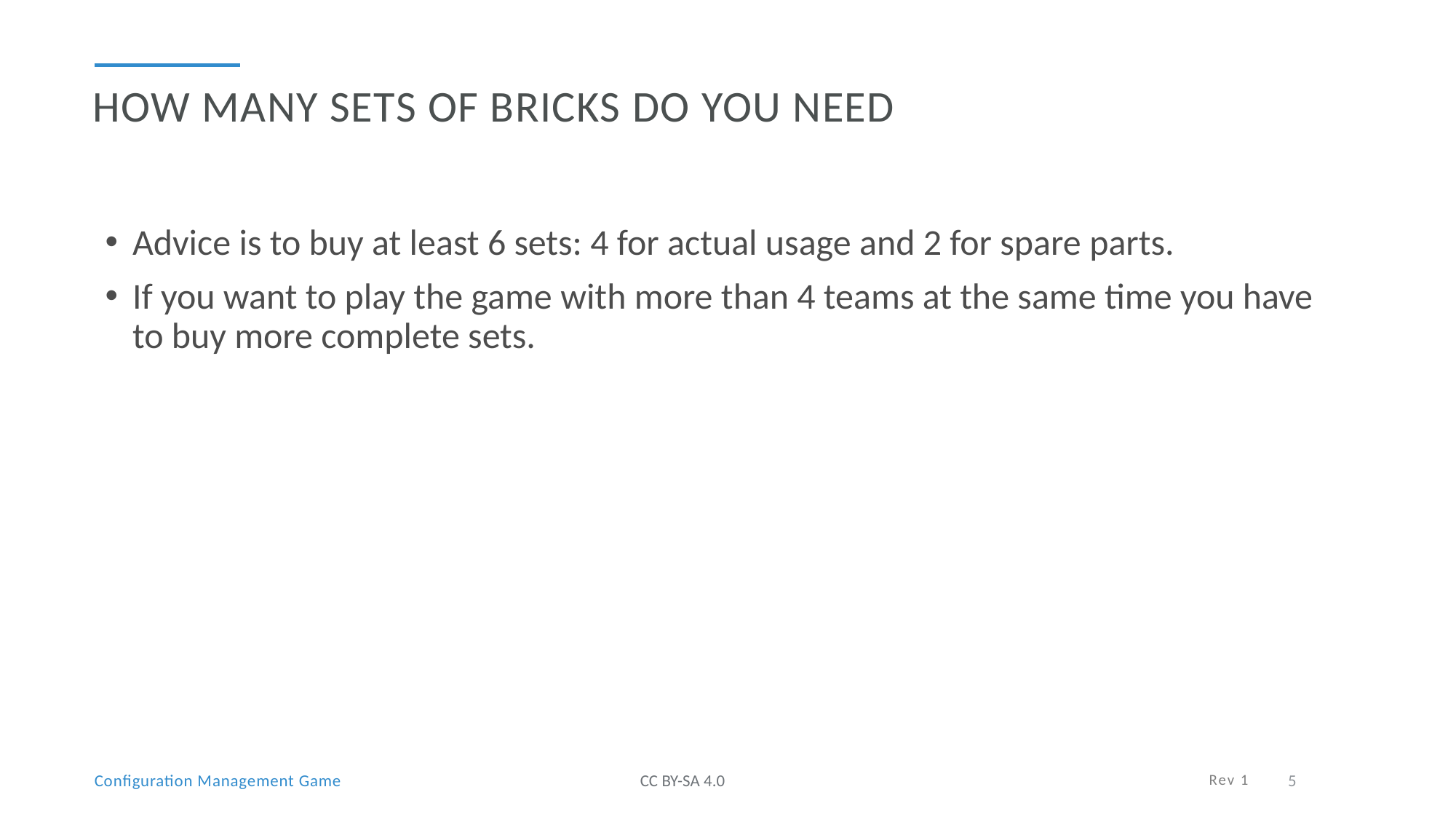

How many sets of bricks do you need

Advice is to buy at least 6 sets: 4 for actual usage and 2 for spare parts.
If you want to play the game with more than 4 teams at the same time you have to buy more complete sets.
Rev 1